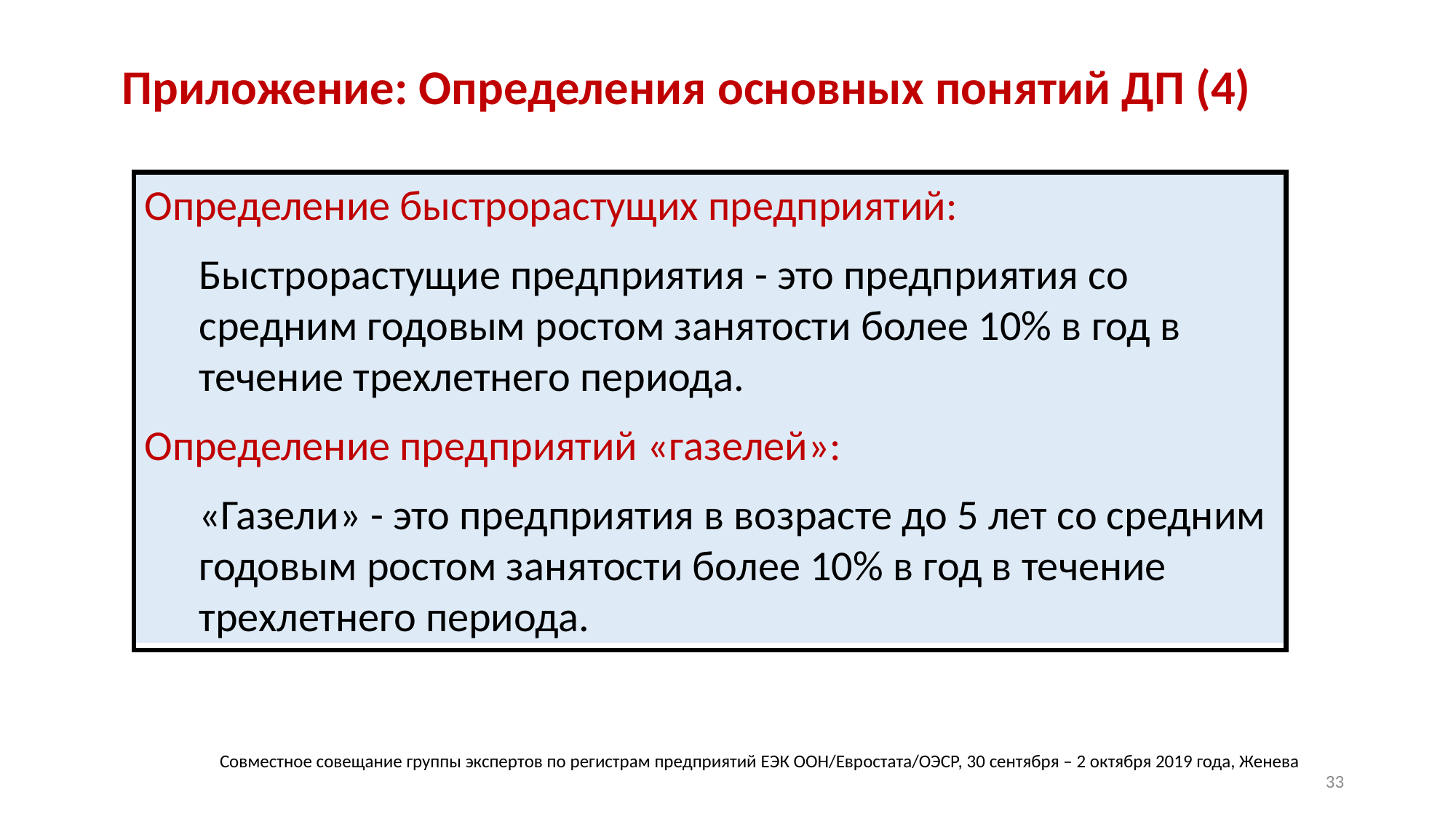

Приложение: Определения основных понятий ДП (4)

Определение быстрорастущих предприятий:
Быстрорастущие предприятия - это предприятия со средним годовым ростом занятости более 10% в год в течение трехлетнего периода.
Определение предприятий «газелей»:
«Газели» - это предприятия в возрасте до 5 лет со средним годовым ростом занятости более 10% в год в течение трехлетнего периода.
Совместное совещание группы экспертов по регистрам предприятий ЕЭК ООН/Евростата/ОЭСР, 30 сентября – 2 октября 2019 года, Женева
33